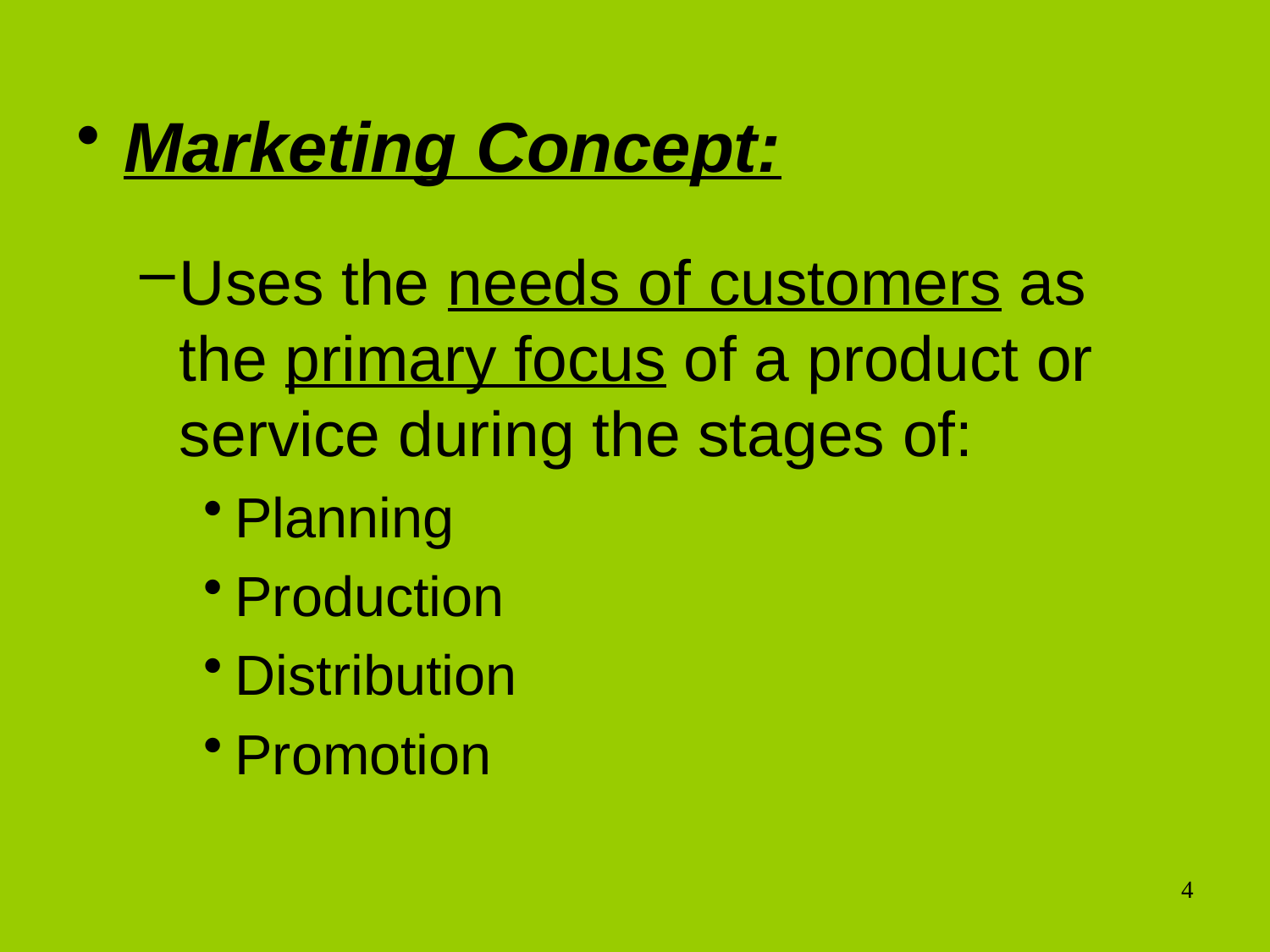

Marketing Concept:
Uses the needs of customers as
the primary focus of a product or service during the stages of:
Planning
Production
Distribution
Promotion
4